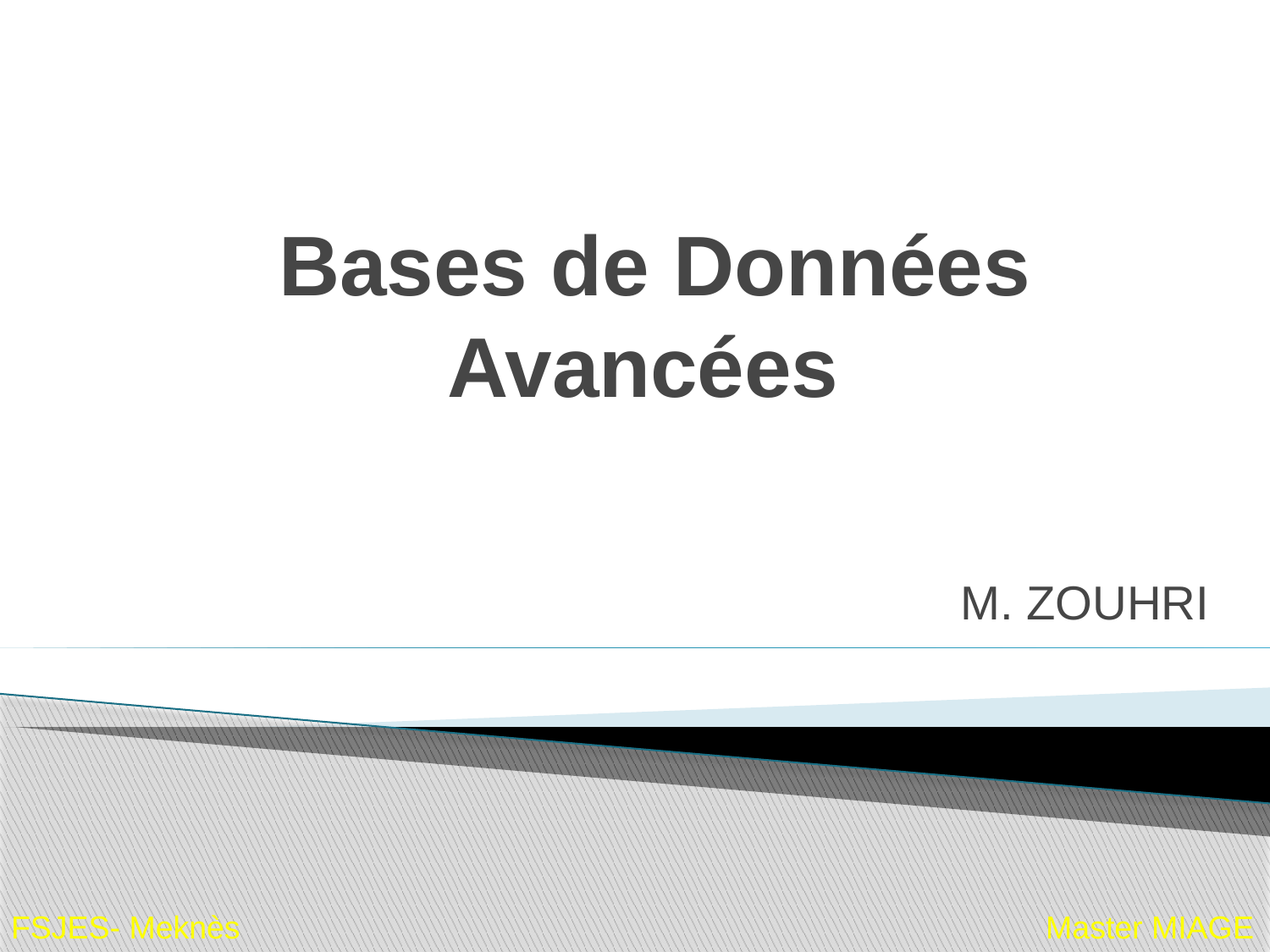

# Bases de Données Avancées
M. ZOUHRI
FSJES- Meknès
Master MIAGE